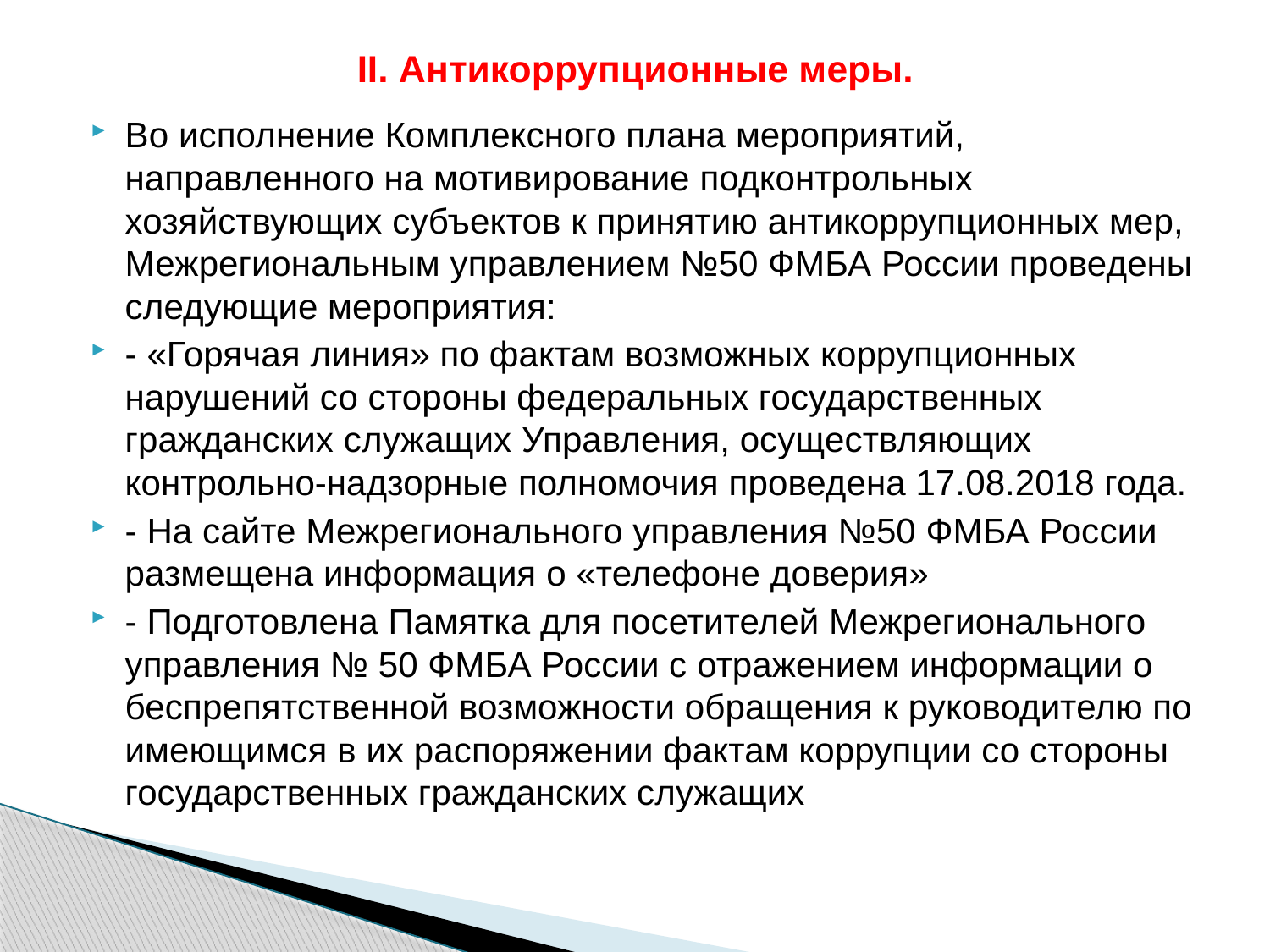

# II. Антикоррупционные меры.
Во исполнение Комплексного плана мероприятий, направленного на мотивирование подконтрольных хозяйствующих субъектов к принятию антикоррупционных мер, Межрегиональным управлением №50 ФМБА России проведены следующие мероприятия:
- «Горячая линия» по фактам возможных коррупционных нарушений со стороны федеральных государственных гражданских служащих Управления, осуществляющих контрольно-надзорные полномочия проведена 17.08.2018 года.
- На сайте Межрегионального управления №50 ФМБА России размещена информация о «телефоне доверия»
- Подготовлена Памятка для посетителей Межрегионального управления № 50 ФМБА России с отражением информации о беспрепятственной возможности обращения к руководителю по имеющимся в их распоряжении фактам коррупции со стороны государственных гражданских служащих